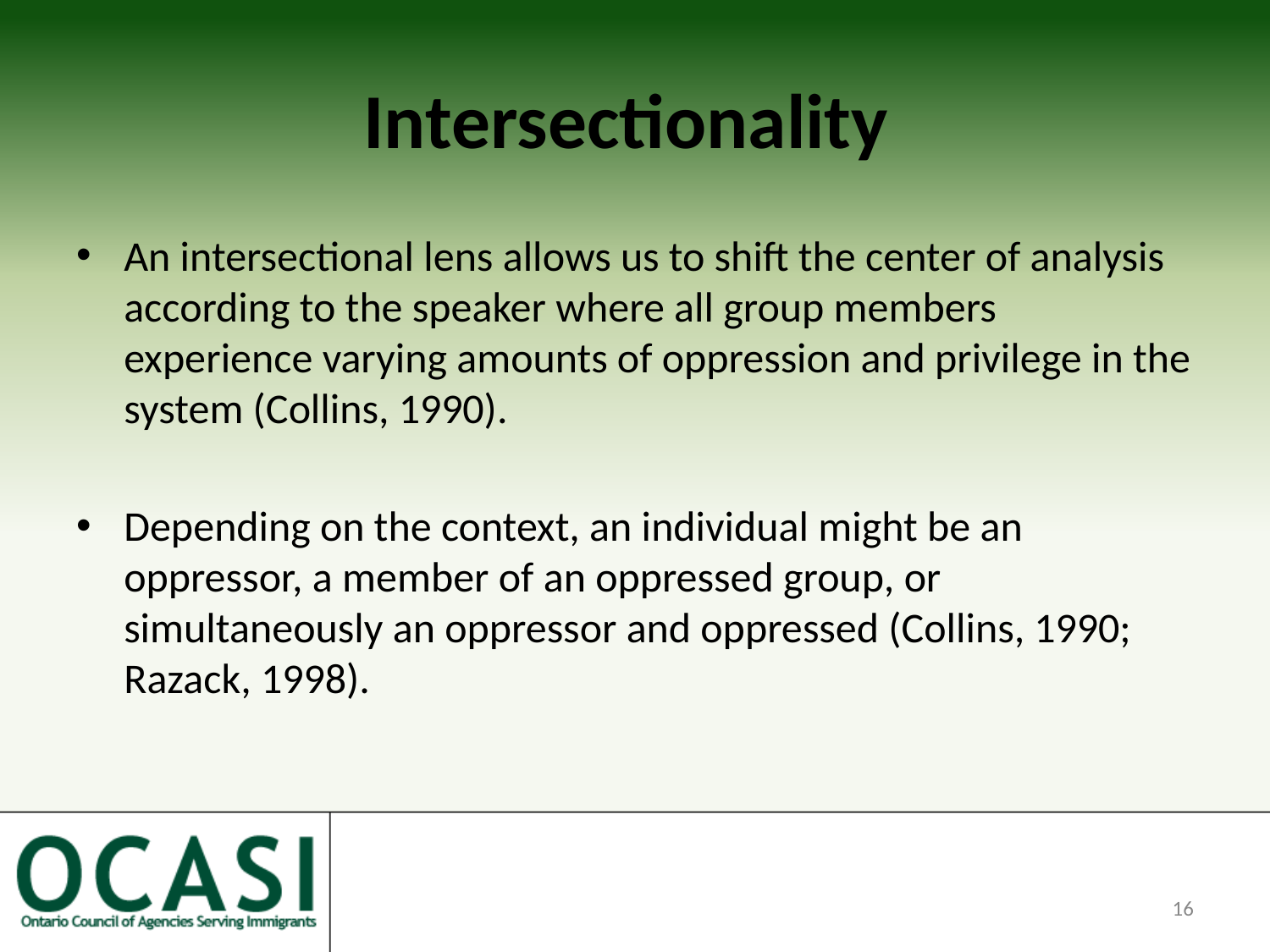

# Intersectionality
An intersectional lens allows us to shift the center of analysis according to the speaker where all group members experience varying amounts of oppression and privilege in the system (Collins, 1990).

Depending on the context, an individual might be an oppressor, a member of an oppressed group, or simultaneously an oppressor and oppressed (Collins, 1990; Razack, 1998).
16